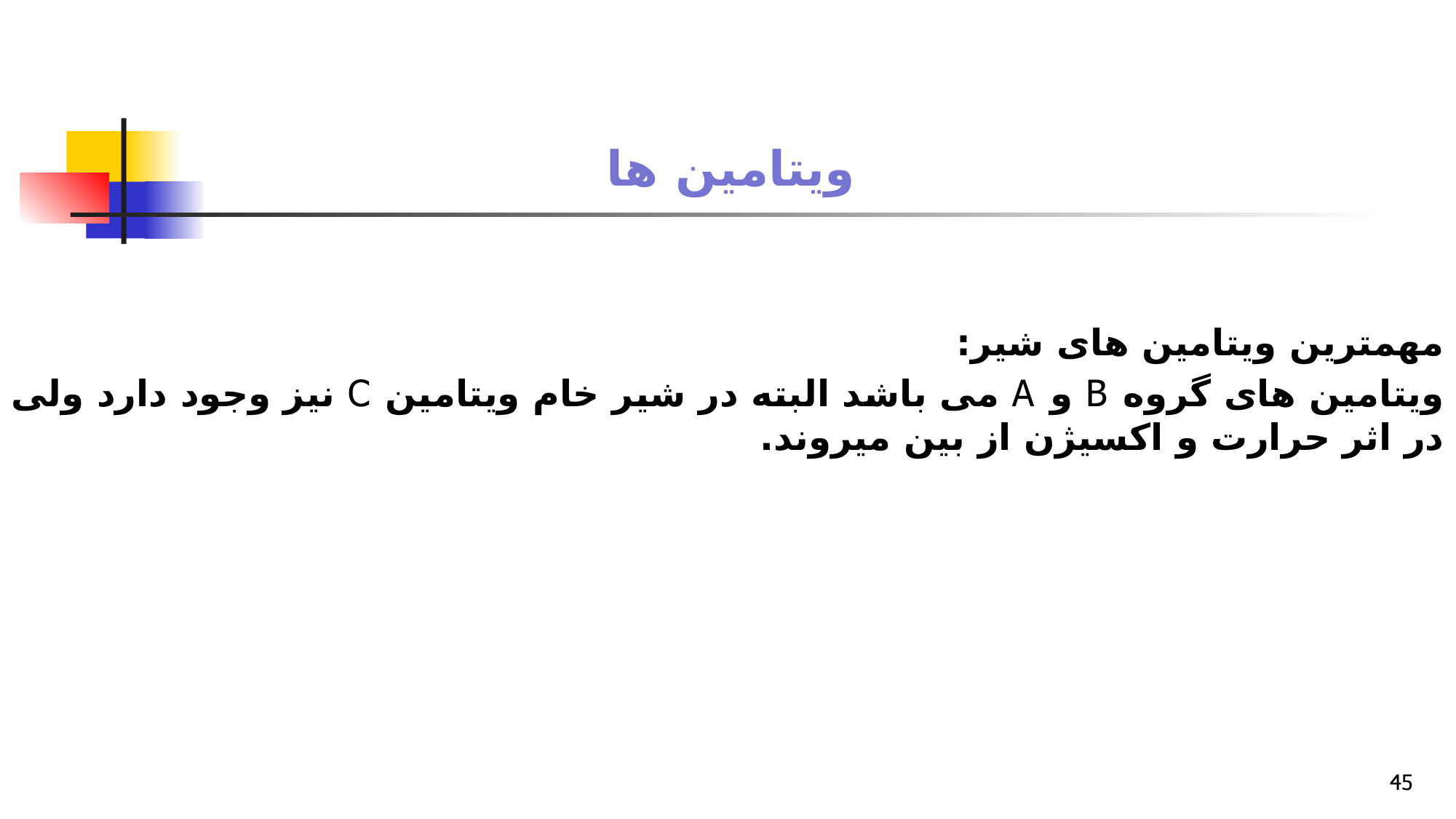

# ویتامین ها

مهمترین ویتامین های شیر:
ویتامین های گروه B و A می باشد البته در شیر خام ویتامین C نیز وجود دارد ولی در اثر حرارت و اکسیژن از بین میروند.
45